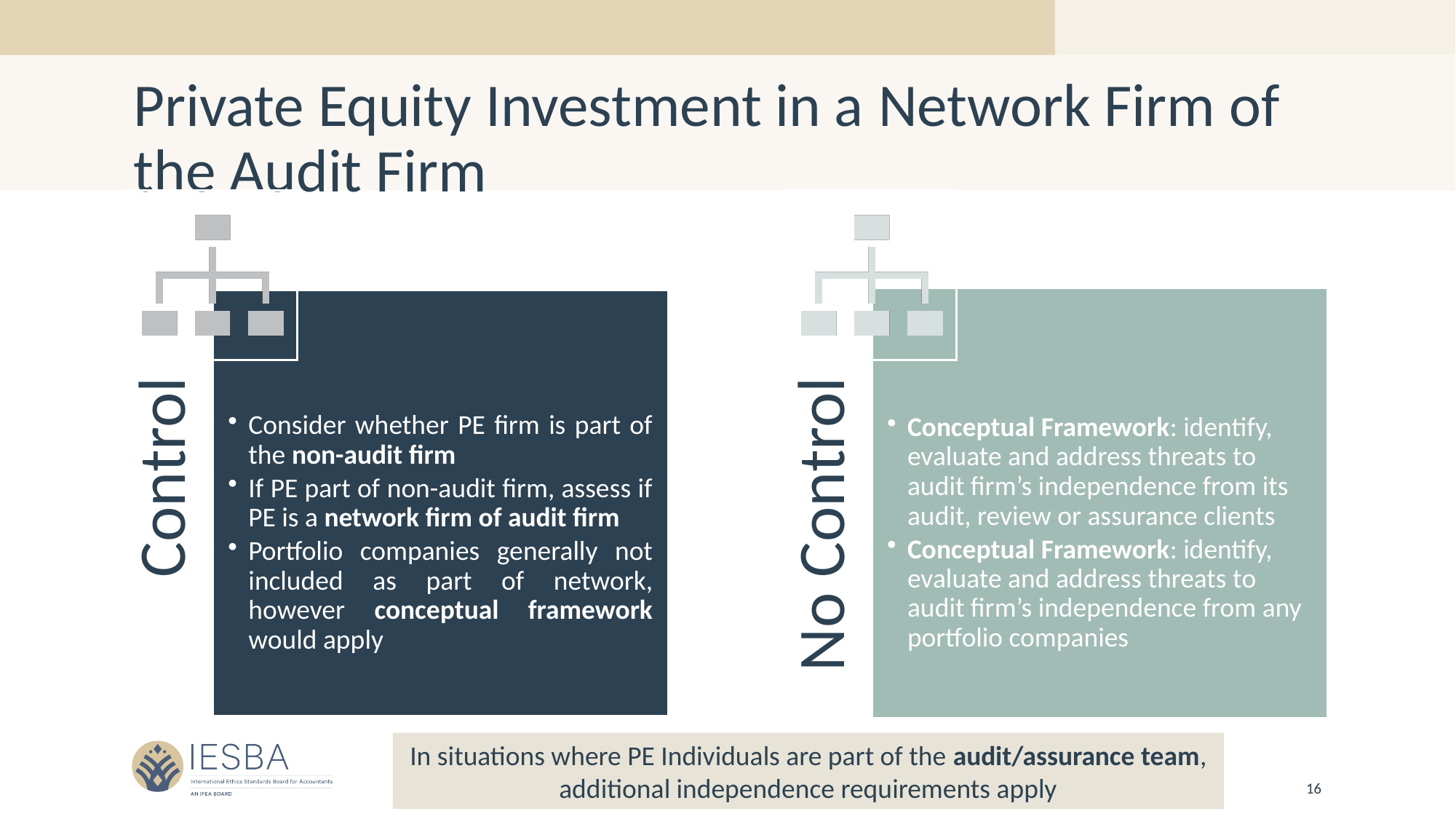

# Private Equity Investment in a Network Firm of the Audit Firm
Control
Consider whether PE firm is part of the non-audit firm
If PE part of non-audit firm, assess if PE is a network firm of audit firm
Portfolio companies generally not included as part of network, however conceptual framework would apply
No Control
Conceptual Framework: identify, evaluate and address threats to audit firm’s independence from its audit, review or assurance clients
Conceptual Framework: identify, evaluate and address threats to audit firm’s independence from any portfolio companies
In situations where PE Individuals are part of the audit/assurance team, additional independence requirements apply
16